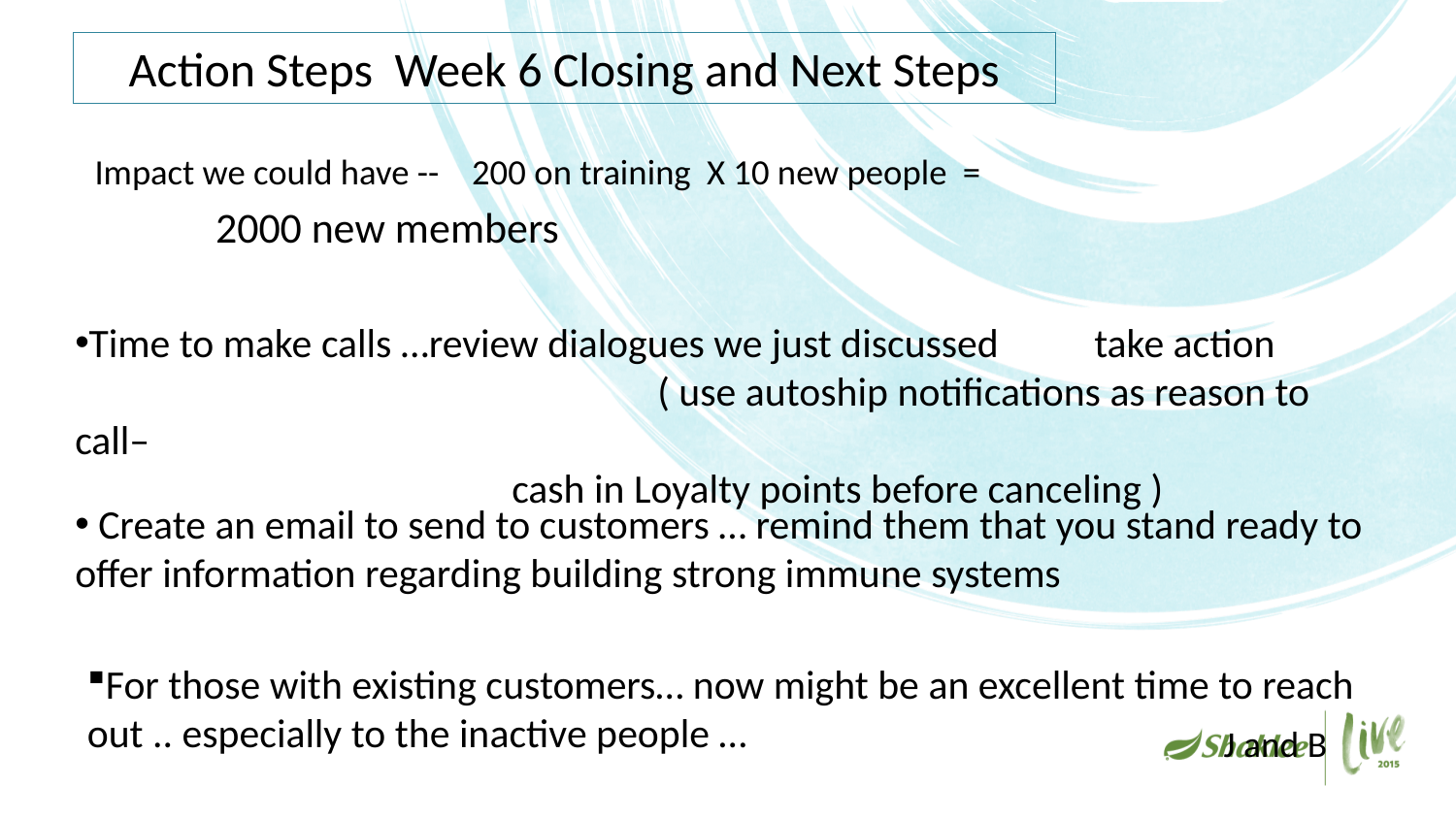

# Action Steps  Week 6 Closing and Next Steps
 Impact we could have -- 	200 on training  X 10 new people  =
 				2000 new members
Time to make calls …review dialogues we just discussed	take action				( use autoship notifications as reason to call–
			cash in Loyalty points before canceling )

 Create an email to send to customers … remind them that you stand ready to  	offer information regarding building strong immune systems
For those with existing customers… now might be an excellent time to reach out .. especially to the inactive people …
J and B